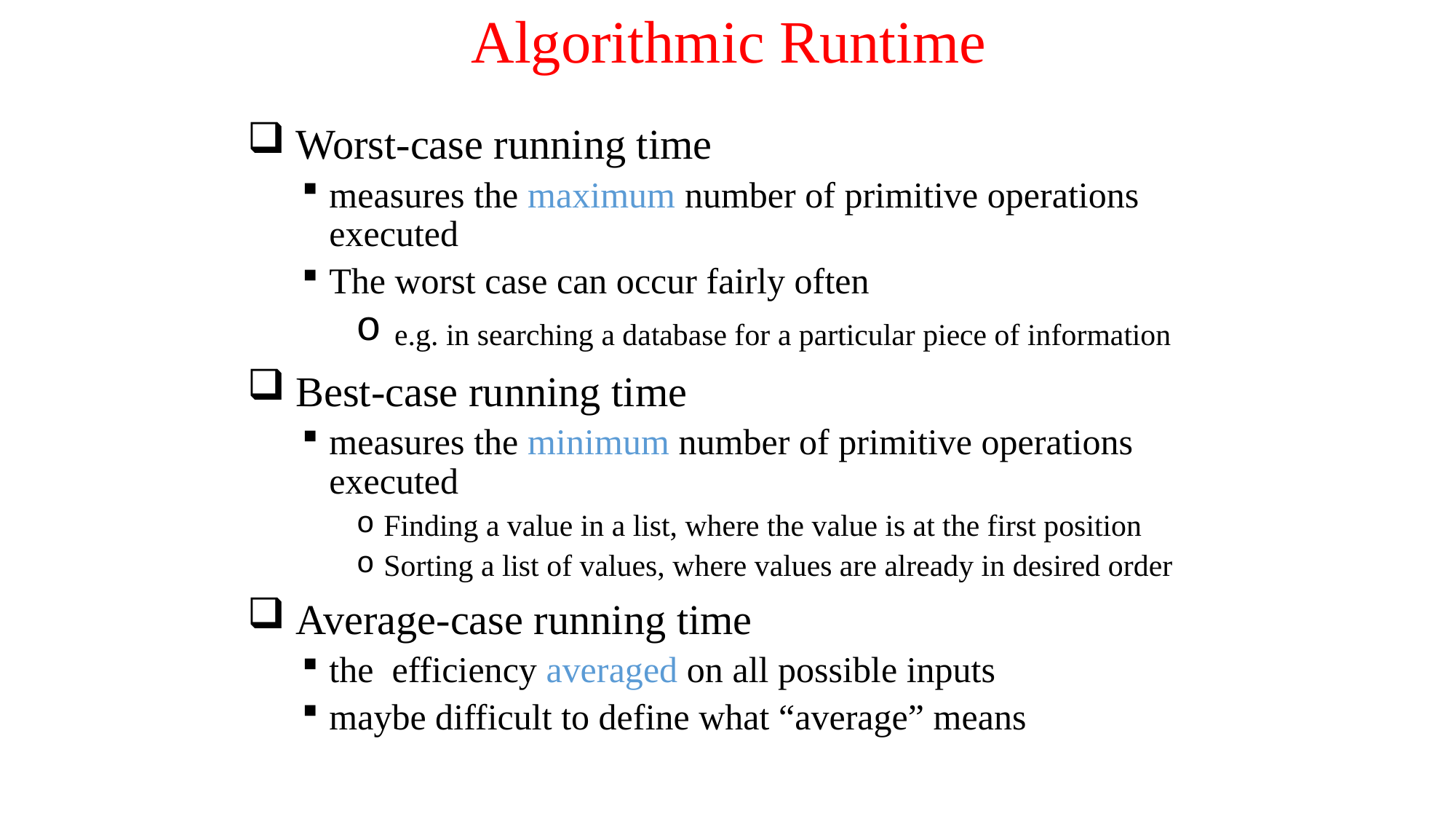

# Algorithmic Runtime
 Worst-case running time
measures the maximum number of primitive operations executed
The worst case can occur fairly often
 e.g. in searching a database for a particular piece of information
 Best-case running time
measures the minimum number of primitive operations executed
Finding a value in a list, where the value is at the first position
Sorting a list of values, where values are already in desired order
 Average-case running time
the  efficiency averaged on all possible inputs
maybe difficult to define what “average” means